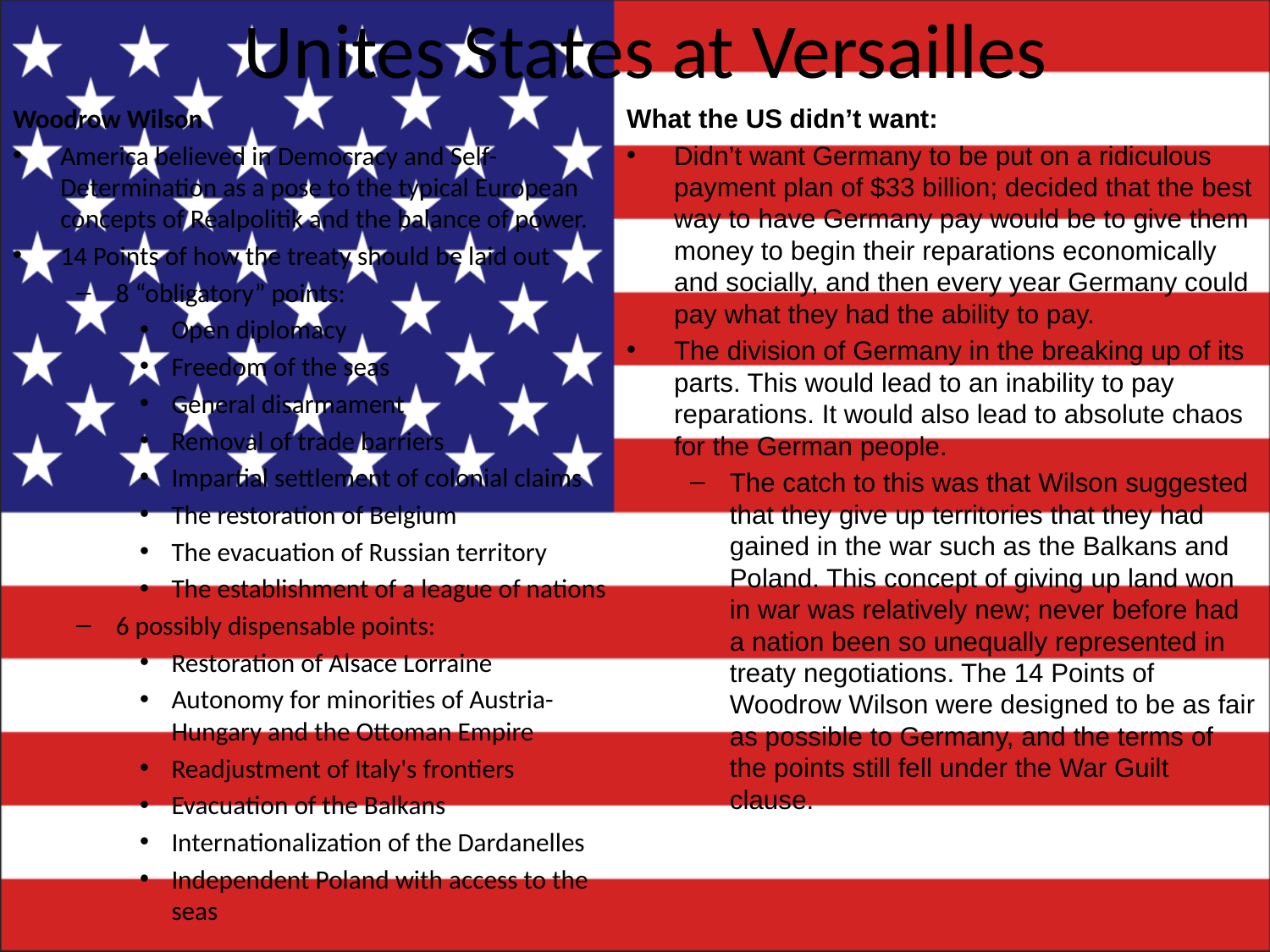

# Unites States at Versailles
Woodrow Wilson
America believed in Democracy and Self-Determination as a pose to the typical European concepts of Realpolitik and the balance of power.
14 Points of how the treaty should be laid out
8 “obligatory” points:
Open diplomacy
Freedom of the seas
General disarmament
Removal of trade barriers
Impartial settlement of colonial claims
The restoration of Belgium
The evacuation of Russian territory
The establishment of a league of nations
6 possibly dispensable points:
Restoration of Alsace Lorraine
Autonomy for minorities of Austria-Hungary and the Ottoman Empire
Readjustment of Italy's frontiers
Evacuation of the Balkans
Internationalization of the Dardanelles
Independent Poland with access to the seas
What the US didn’t want:
Didn’t want Germany to be put on a ridiculous payment plan of $33 billion; decided that the best way to have Germany pay would be to give them money to begin their reparations economically and socially, and then every year Germany could pay what they had the ability to pay.
The division of Germany in the breaking up of its parts. This would lead to an inability to pay reparations. It would also lead to absolute chaos for the German people.
The catch to this was that Wilson suggested that they give up territories that they had gained in the war such as the Balkans and Poland. This concept of giving up land won in war was relatively new; never before had a nation been so unequally represented in treaty negotiations. The 14 Points of Woodrow Wilson were designed to be as fair as possible to Germany, and the terms of the points still fell under the War Guilt clause.